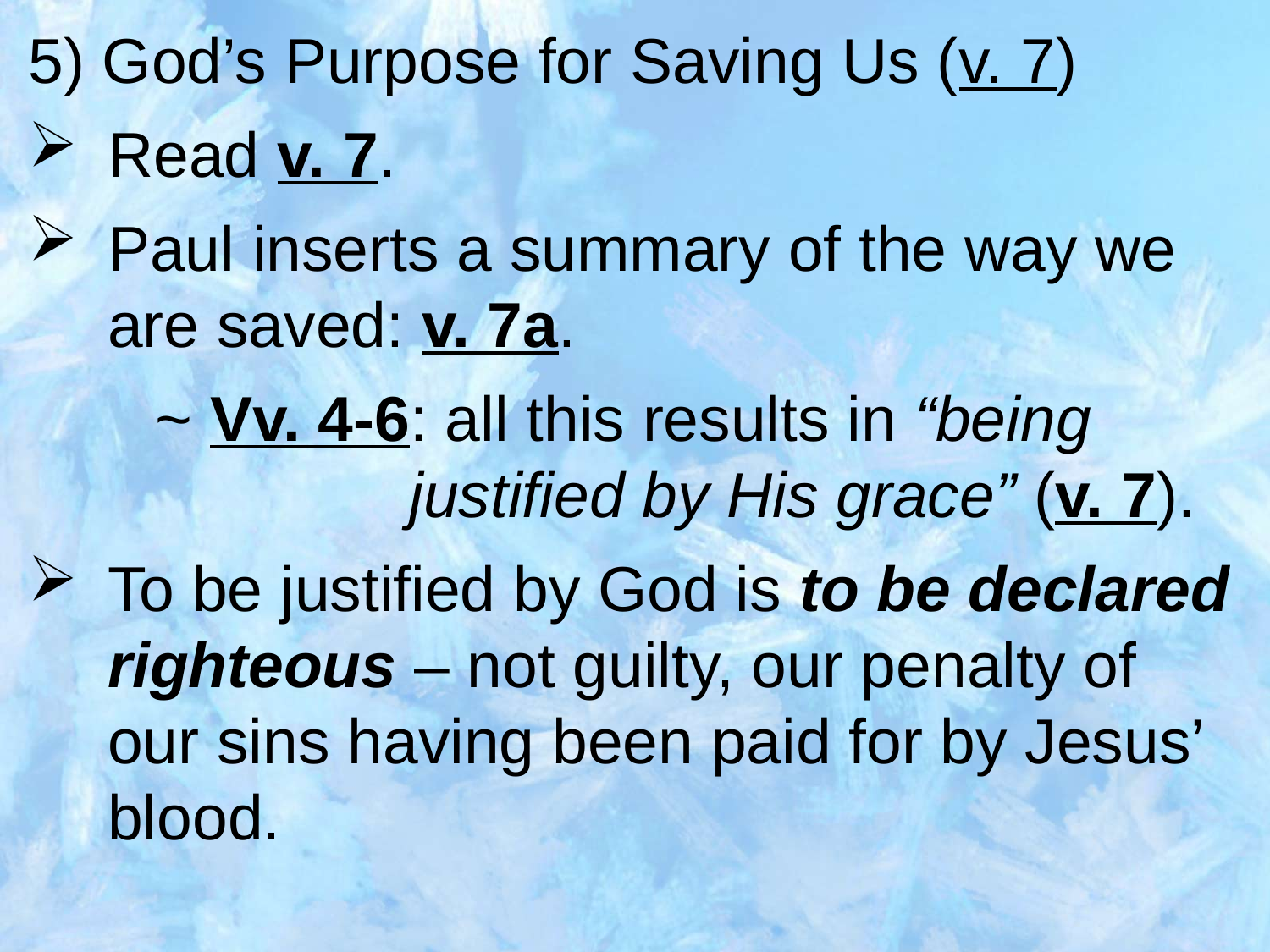

5) God’s Purpose for Saving Us (v. 7)
Read v. 7.
Paul inserts a summary of the way we are saved: v. 7a.
	~ Vv. 4-6: all this results in “being 				justified by His grace” (v. 7).
To be justified by God is to be declared righteous – not guilty, our penalty of our sins having been paid for by Jesus’ blood.